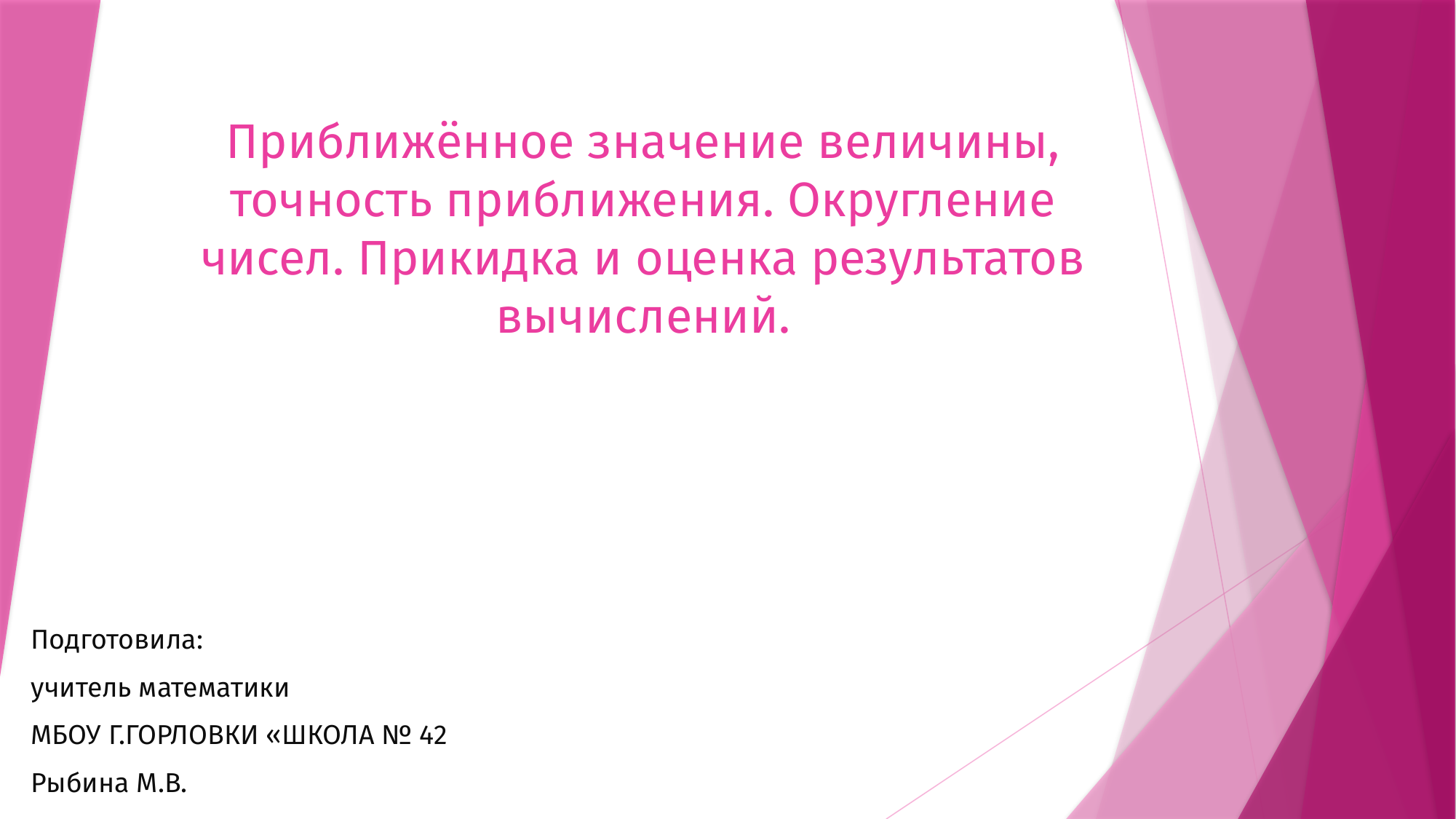

# Приближённое значение величины, точность приближения. Округление чисел. Прикидка и оценка результатов вычислений.
Подготовила:
учитель математики
МБОУ Г.ГОРЛОВКИ «ШКОЛА № 42
Рыбина М.В.